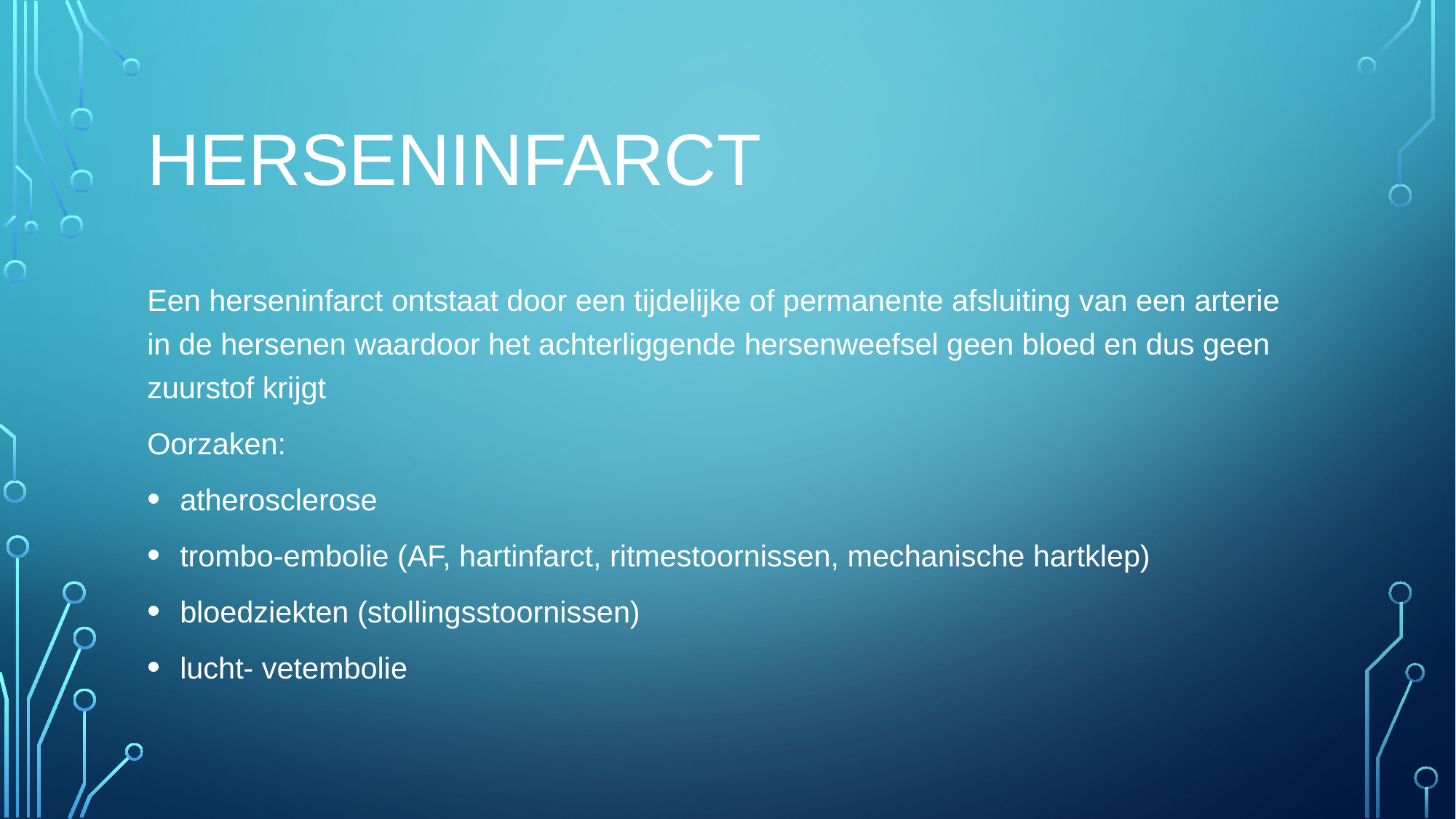

# herseninfarct
Een herseninfarct ontstaat door een tijdelijke of permanente afsluiting van een arterie in de hersenen waardoor het achterliggende hersenweefsel geen bloed en dus geen zuurstof krijgt
Oorzaken:
 atherosclerose
 trombo-embolie (AF, hartinfarct, ritmestoornissen, mechanische hartklep)
 bloedziekten (stollingsstoornissen)
 lucht- vetembolie